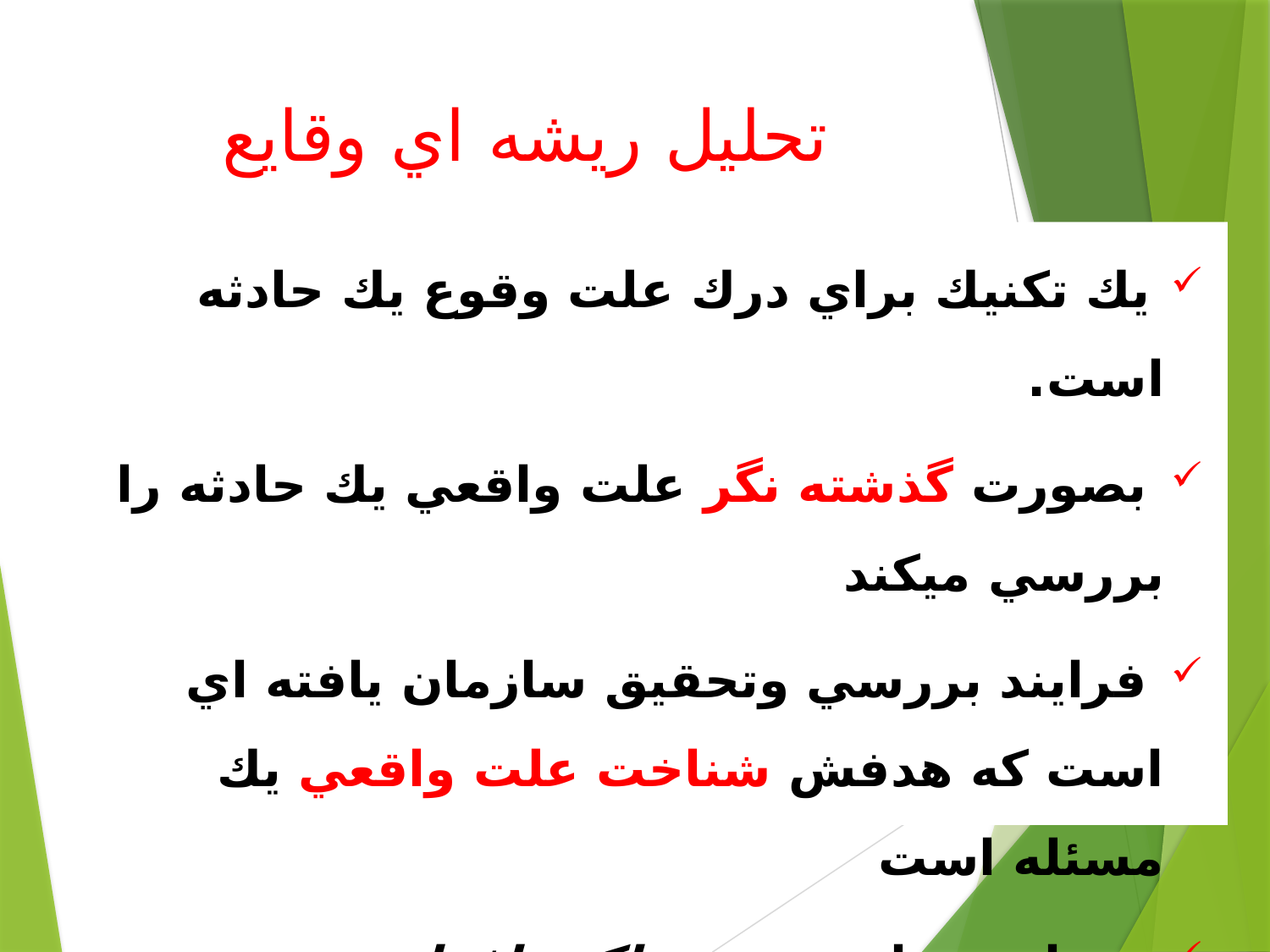

# تحليل ريشه اي وقايع
 يك تكنيك براي درك علت وقوع يك حادثه است.
 بصورت گذشته نگر علت واقعي يك حادثه را بررسي ميكند
 فرايند بررسي وتحقيق سازمان يافته اي است كه هدفش شناخت علت واقعي يك مسئله است
به جای پرداختن به عملکرد افراد بر سیستم ها و فرایندهای تاکید میکند.